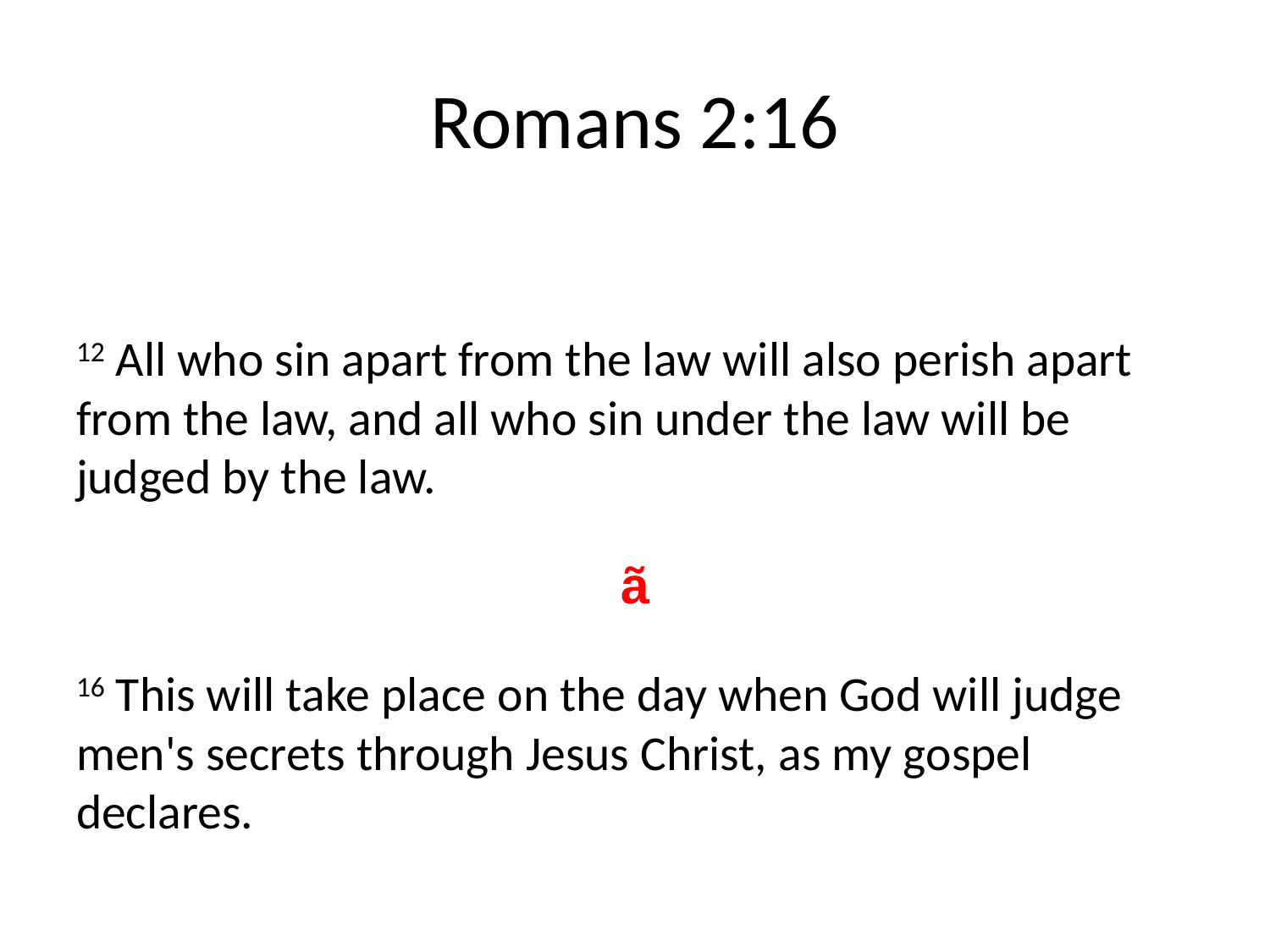

# Romans 2:16

12 All who sin apart from the law will also perish apart from the law, and all who sin under the law will be judged by the law.

ã

16 This will take place on the day when God will judge men's secrets through Jesus Christ, as my gospel declares.